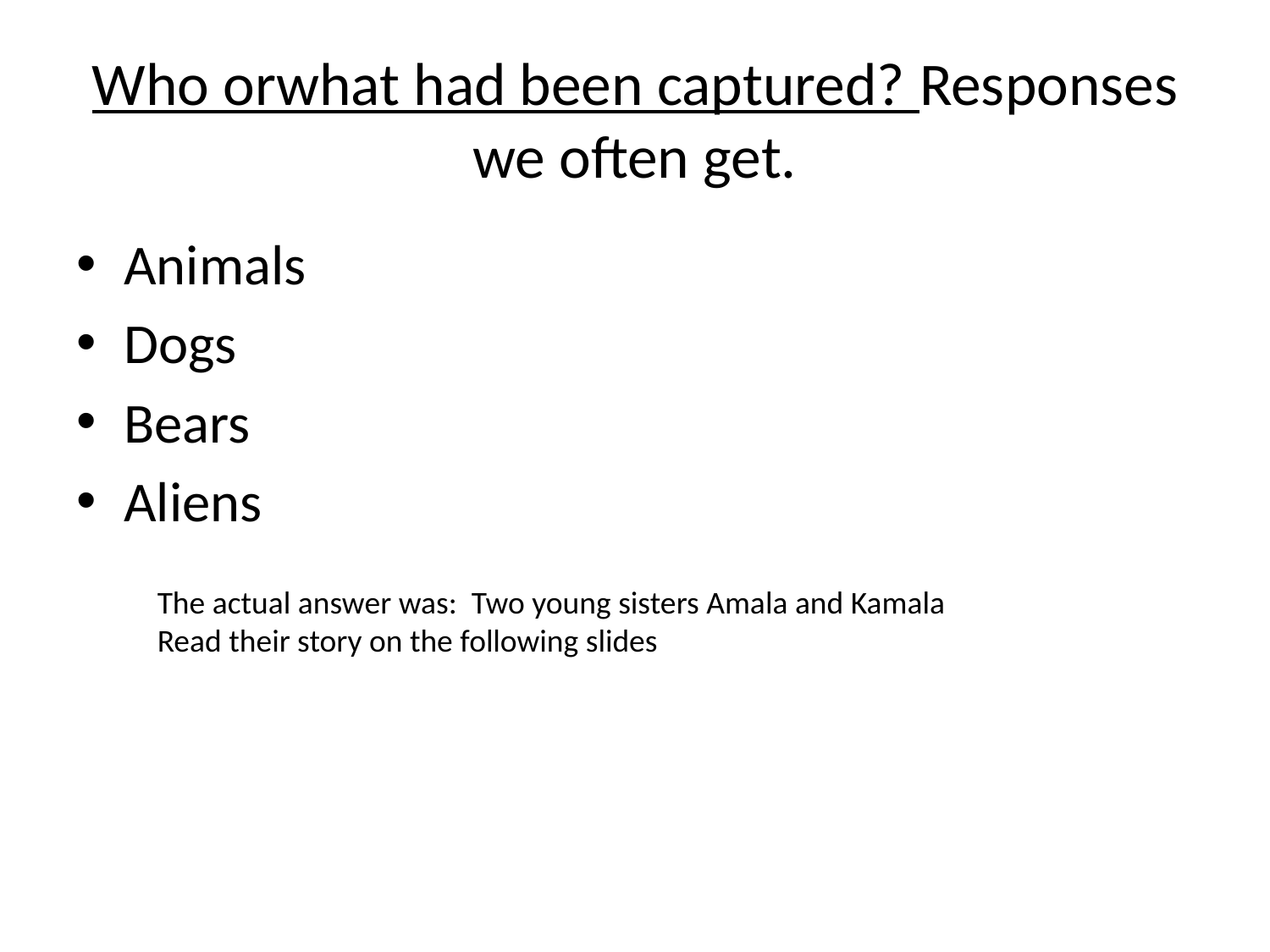

# Who orwhat had been captured? Responses we often get.
Animals
Dogs
Bears
Aliens
The actual answer was:  Two young sisters Amala and Kamala
Read their story on the following slides